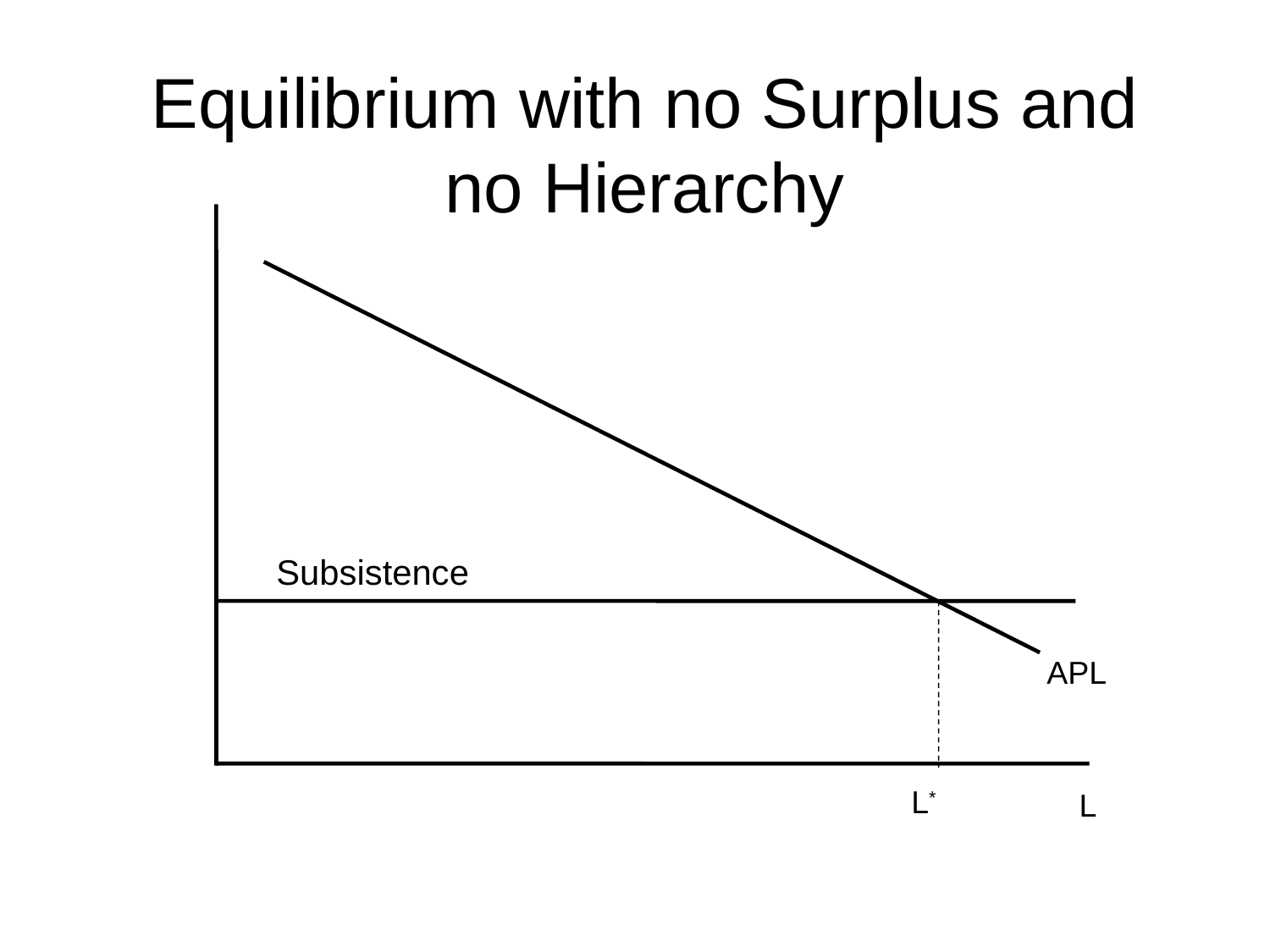

# Equilibrium with no Surplus and no Hierarchy

Subsistence

APL

L*
L